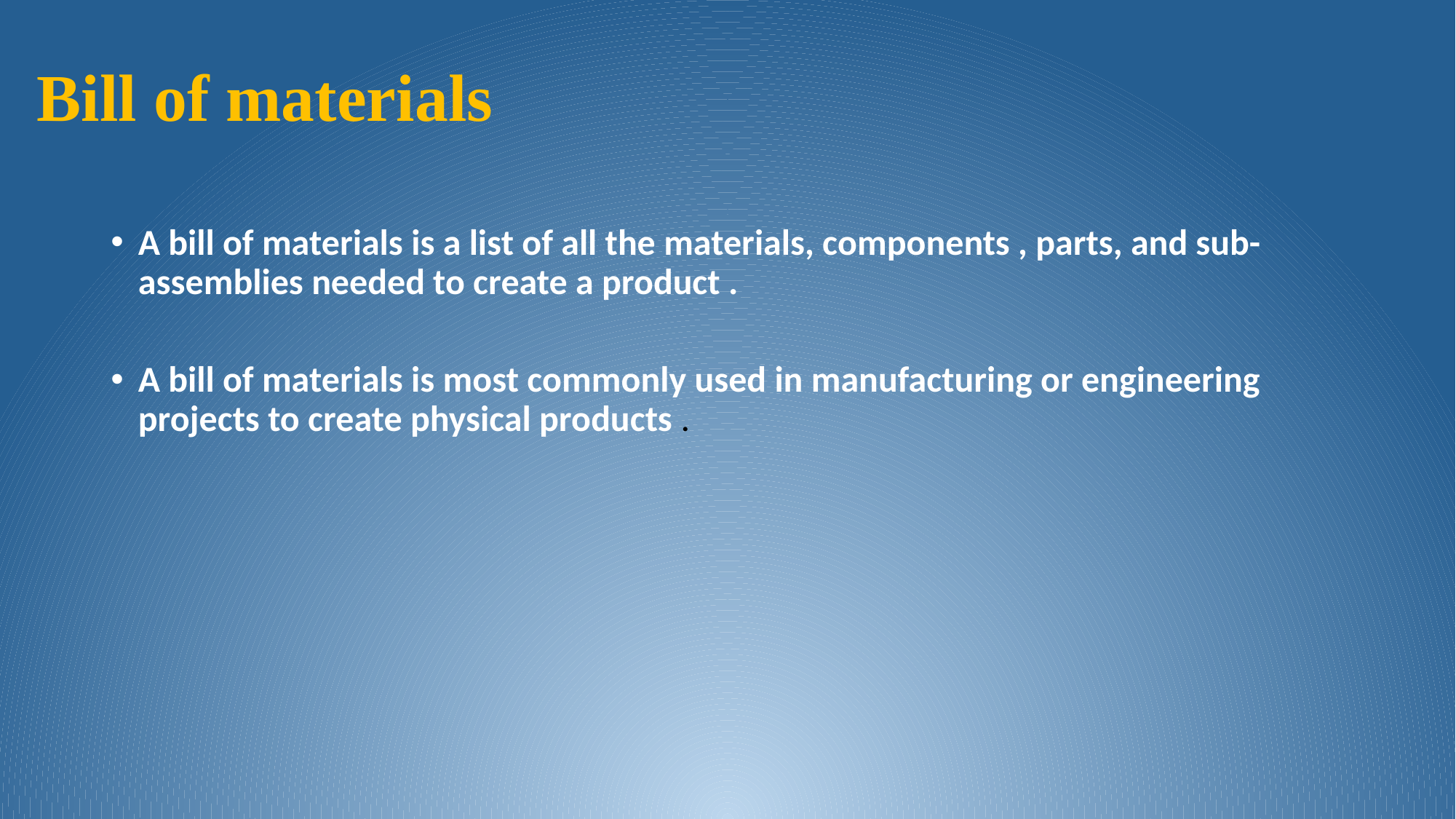

# Bill of materials
A bill of materials is a list of all the materials, components , parts, and sub-assemblies needed to create a product .
A bill of materials is most commonly used in manufacturing or engineering projects to create physical products .